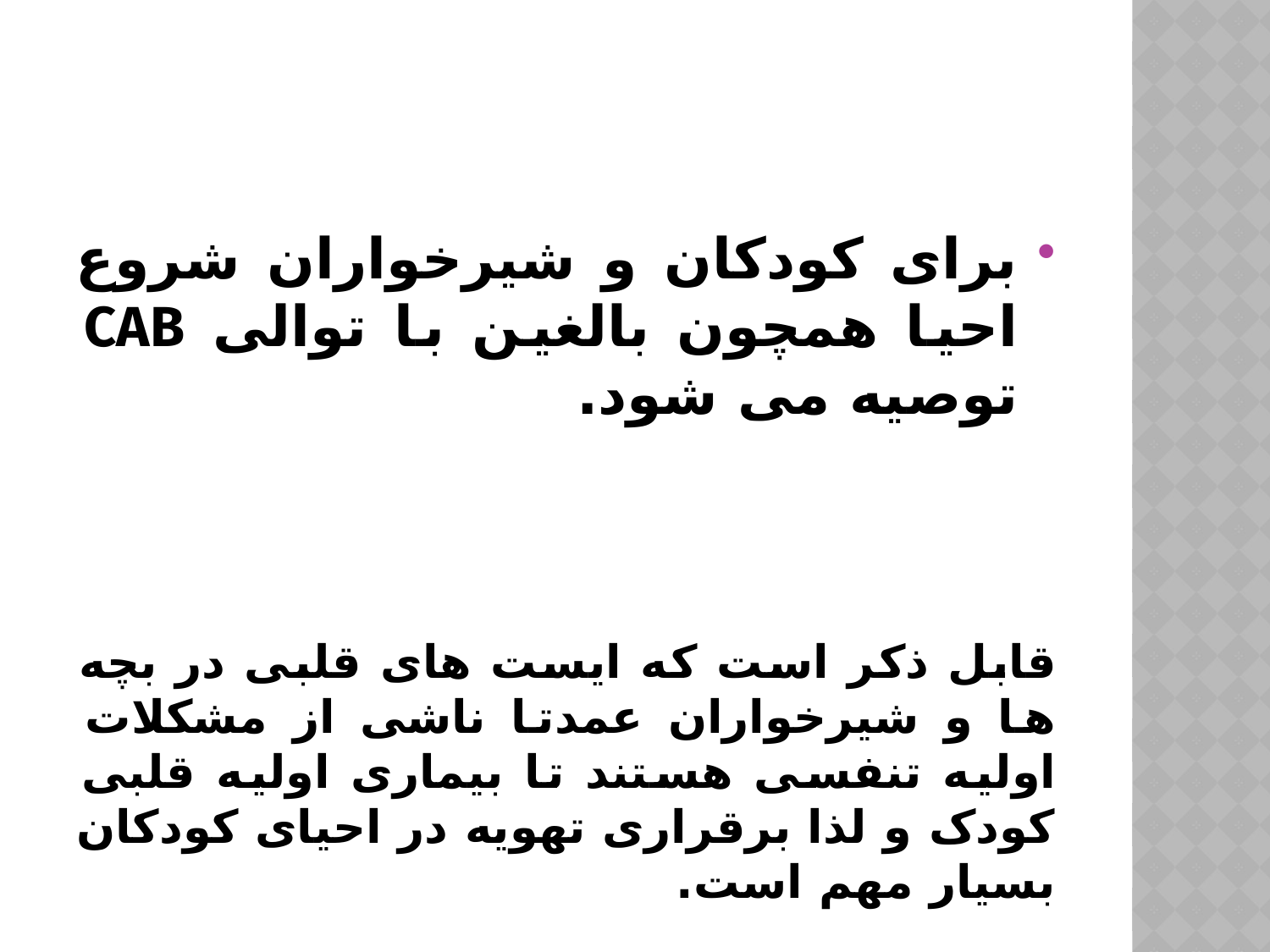

برای کودکان و شیرخواران شروع احیا همچون بالغین با توالی CAB توصیه می شود.

قابل ذکر است که ایست های قلبی در بچه ها و شیرخواران عمدتا ناشی از مشکلات اولیه تنفسی هستند تا بیماری اولیه قلبی کودک و لذا برقراری تهویه در احیای کودکان بسیار مهم است.